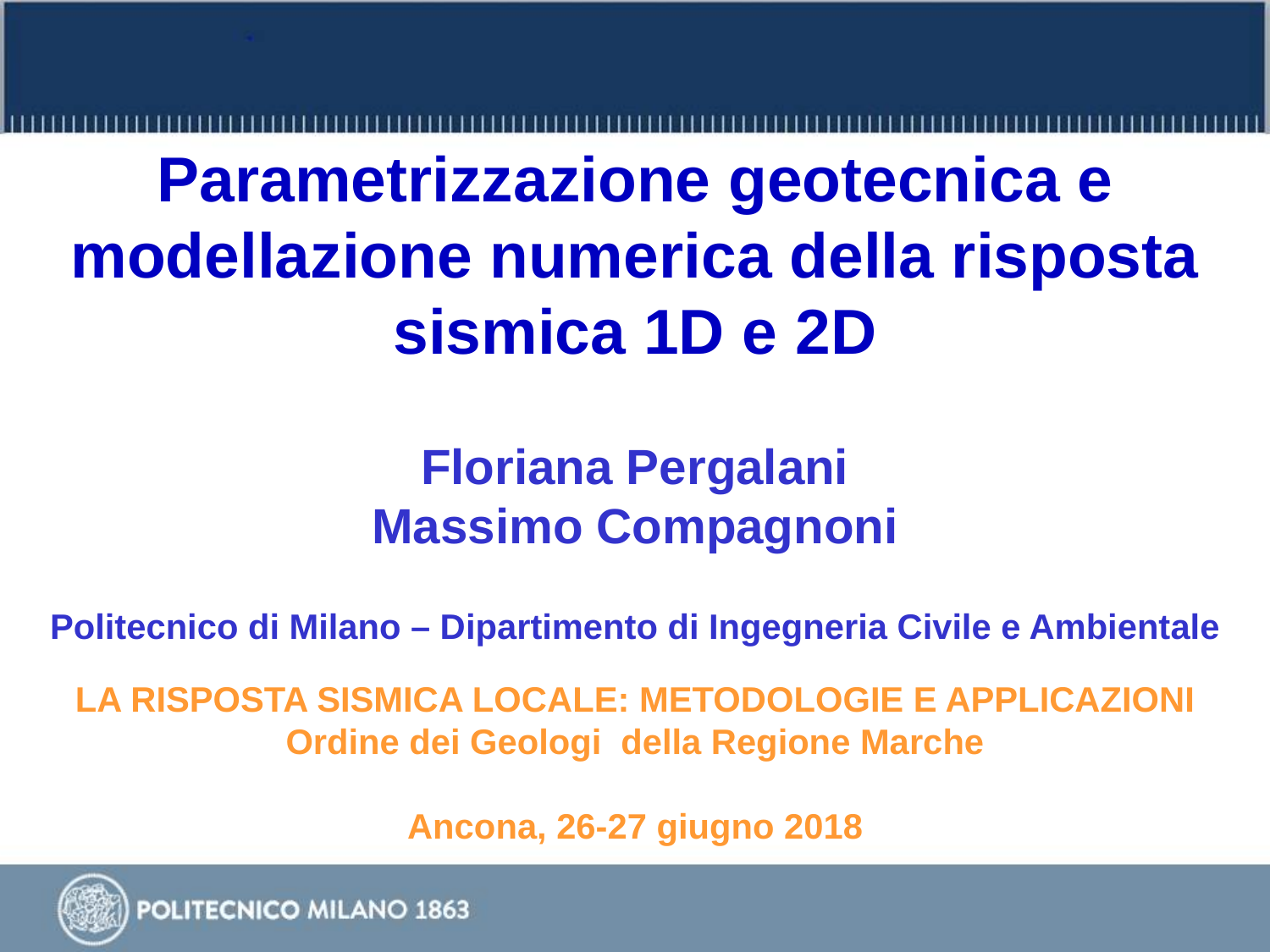

Parametrizzazione geotecnica e modellazione numerica della risposta sismica 1D e 2D

Floriana Pergalani
Massimo Compagnoni

Politecnico di Milano – Dipartimento di Ingegneria Civile e Ambientale
LA RISPOSTA SISMICA LOCALE: METODOLOGIE E APPLICAZIONI
Ordine dei Geologi  della Regione Marche

Ancona, 26-27 giugno 2018